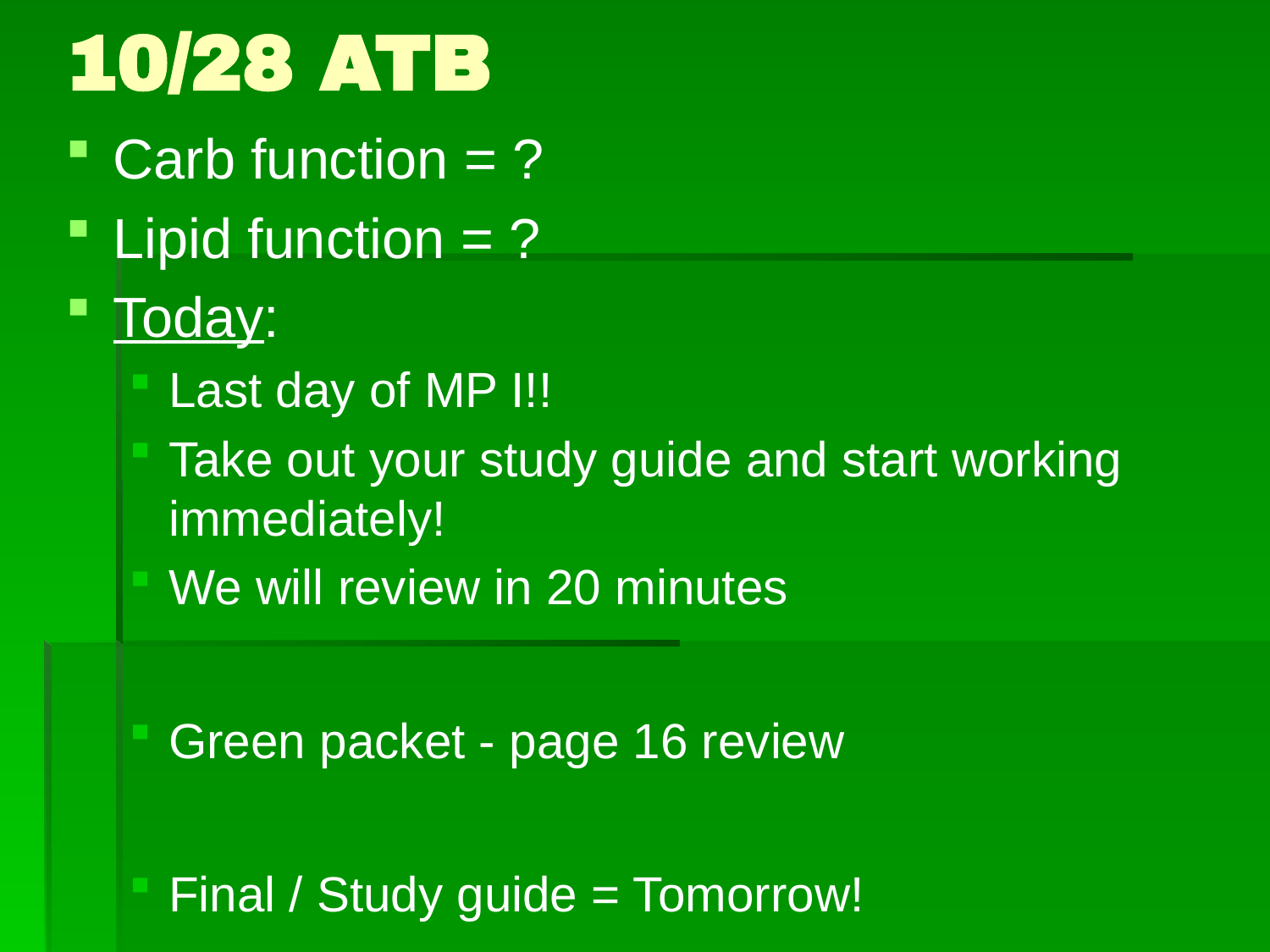

# 10/28 ATB
Carb function = ?
Lipid function = ?
Today:
Last day of MP I!!
Take out your study guide and start working immediately!
We will review in 20 minutes

Green packet - page 16 review

Final / Study guide = Tomorrow!